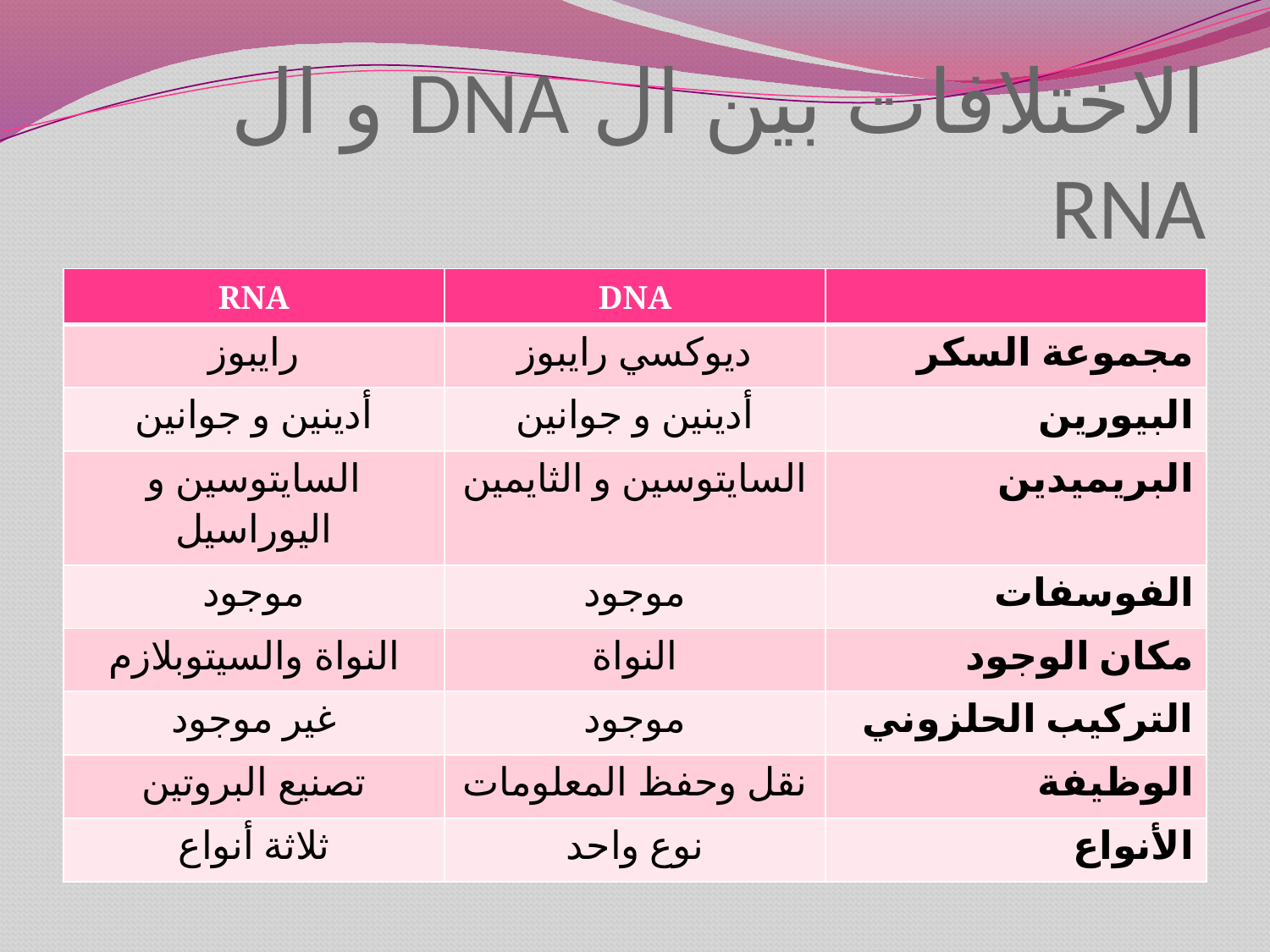

# الاختلافات بين ال DNA و ال RNA
| RNA | DNA |  |
| --- | --- | --- |
| رايبوز | ديوكسي رايبوز | مجموعة السكر |
| أدينين و جوانين | أدينين و جوانين | البيورين |
| السايتوسين و اليوراسيل | السايتوسين و الثايمين | البريميدين |
| موجود | موجود | الفوسفات |
| النواة والسيتوبلازم | النواة | مكان الوجود |
| غير موجود | موجود | التركيب الحلزوني |
| تصنيع البروتين | نقل وحفظ المعلومات | الوظيفة |
| ثلاثة أنواع | نوع واحد | الأنواع |